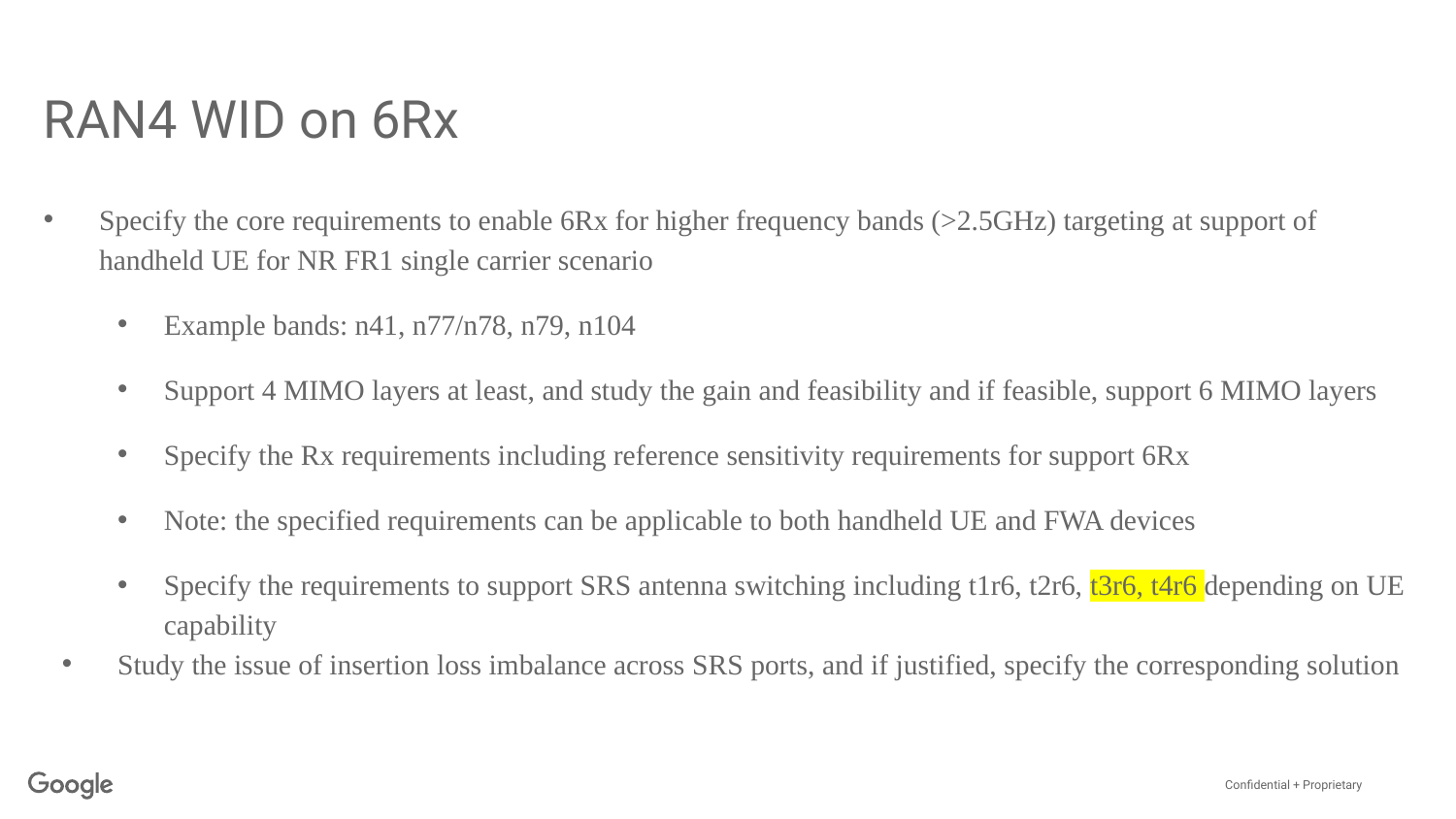

# RAN4 WID on 6Rx
Specify the core requirements to enable 6Rx for higher frequency bands (>2.5GHz) targeting at support of handheld UE for NR FR1 single carrier scenario
Example bands: n41, n77/n78, n79, n104
Support 4 MIMO layers at least, and study the gain and feasibility and if feasible, support 6 MIMO layers
Specify the Rx requirements including reference sensitivity requirements for support 6Rx
Note: the specified requirements can be applicable to both handheld UE and FWA devices
Specify the requirements to support SRS antenna switching including t1r6, t2r6, t3r6, t4r6 depending on UE capability
Study the issue of insertion loss imbalance across SRS ports, and if justified, specify the corresponding solution